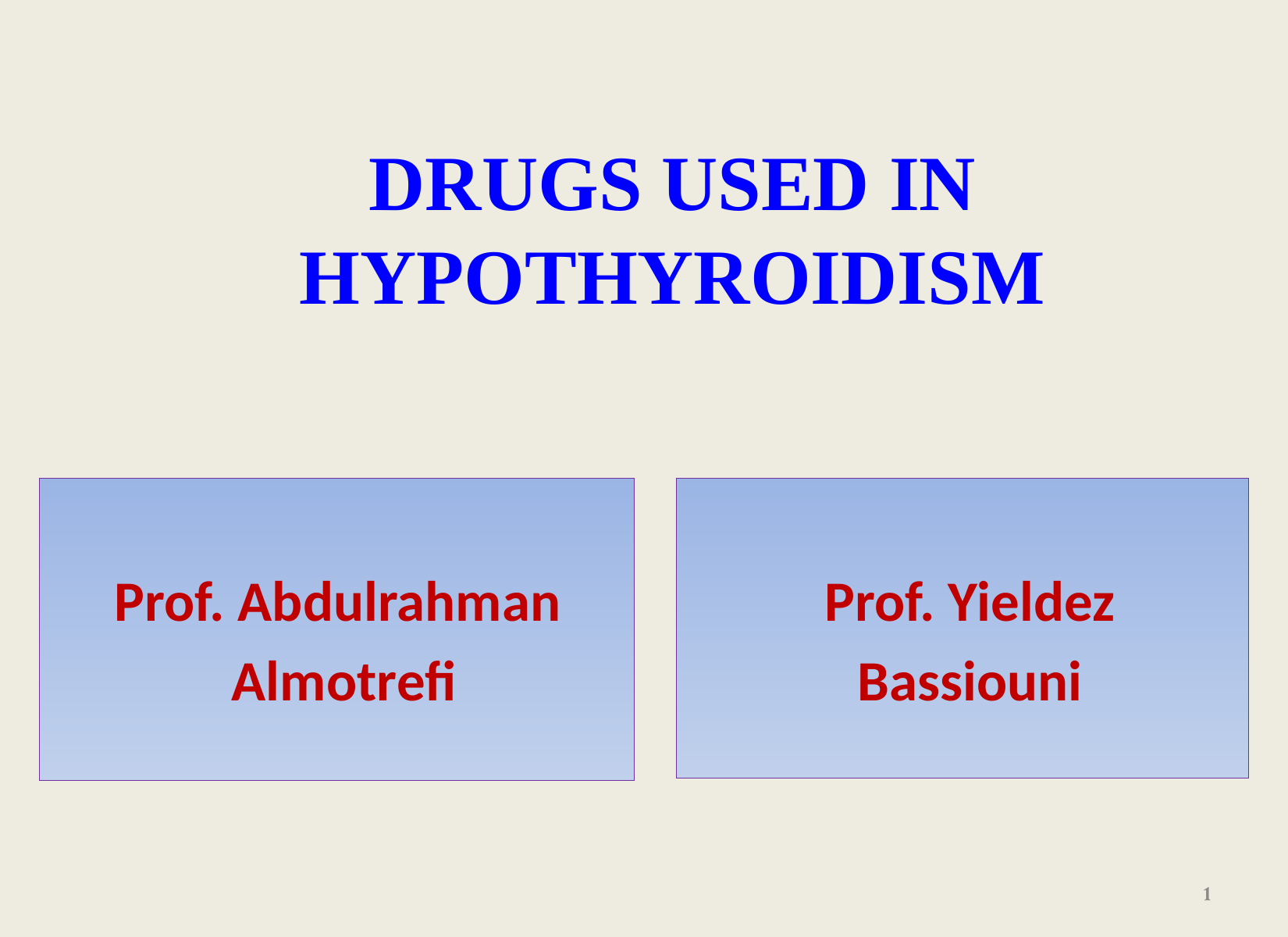

DRUGS USED IN HYPOTHYROIDISM

Prof. Abdulrahman
Almotrefi

Prof. Yieldez
Bassiouni

1